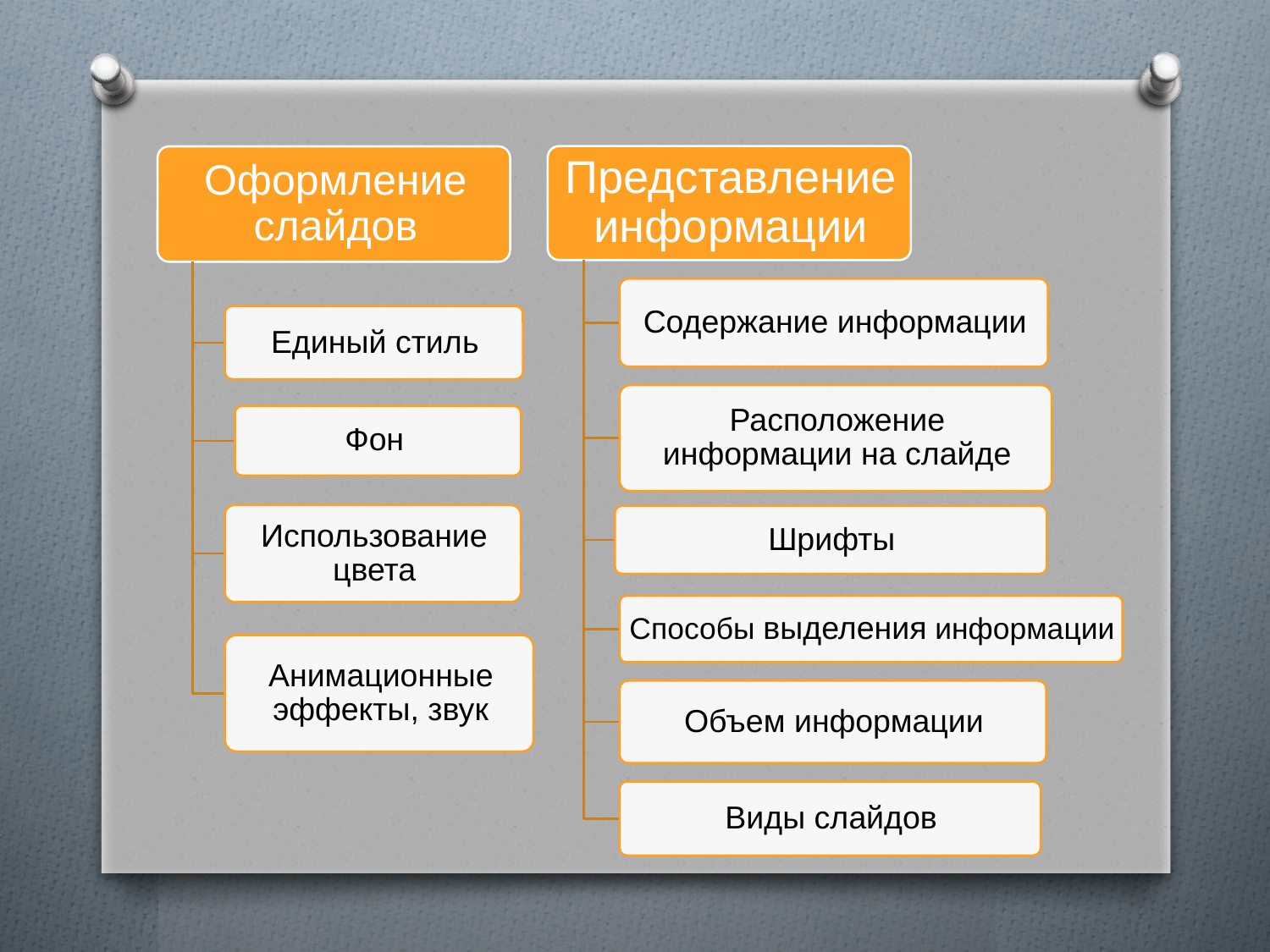

#
Оформление слайдов
Единый стиль
Фон
Использование цвета
Анимационные эффекты, звук
Представление информации
Содержание информации
Расположение информации на слайде
Шрифты
Способы выделения информации
Объем информации
Виды слайдов